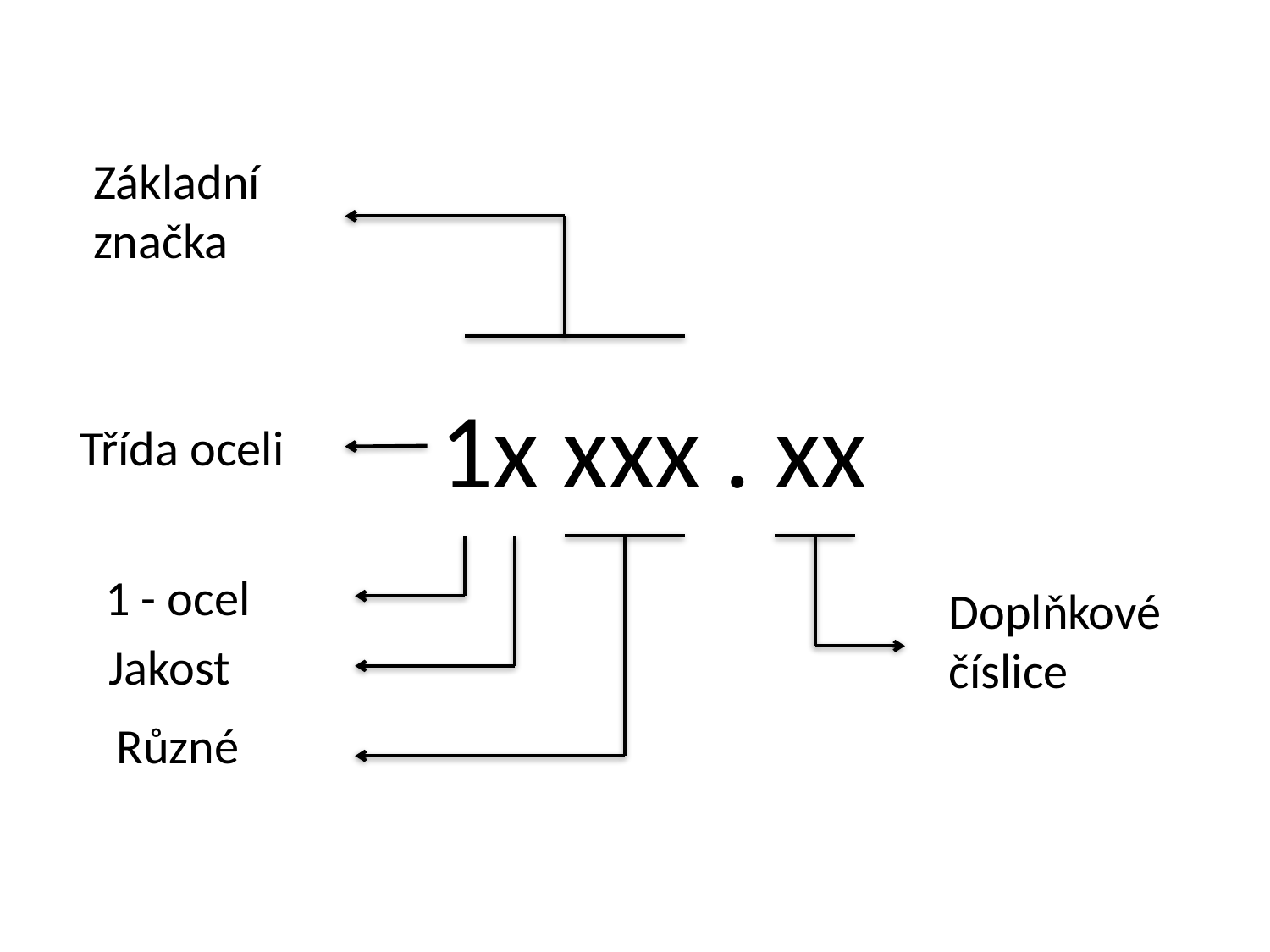

Základní
značka
1x xxx . xx
Třída oceli
1 - ocel
Doplňkové
číslice
Jakost
Různé